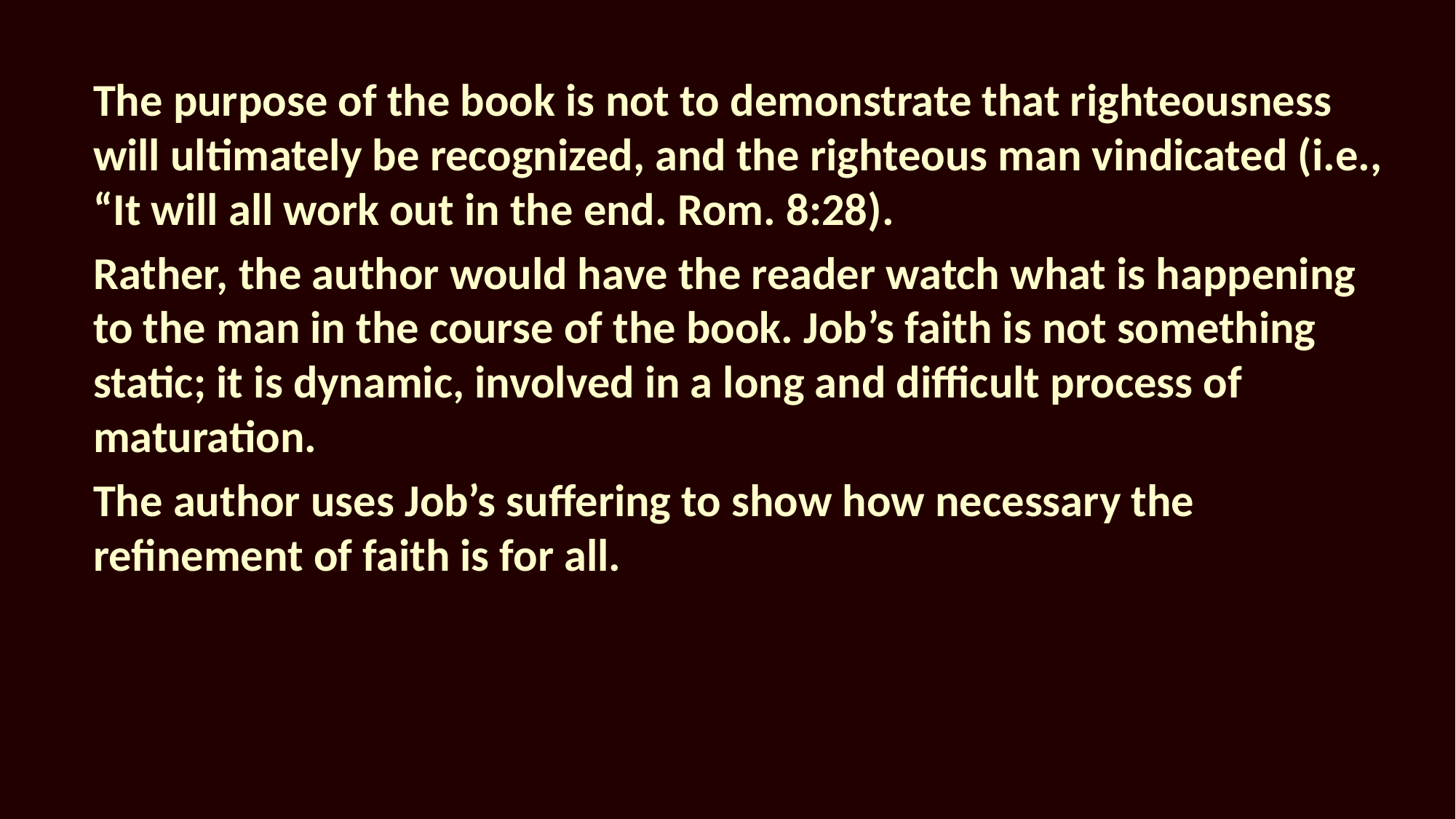

The purpose of the book is not to demonstrate that righteousness will ultimately be recognized, and the righteous man vindicated (i.e., “It will all work out in the end. Rom. 8:28).
Rather, the author would have the reader watch what is happening to the man in the course of the book. Job’s faith is not something static; it is dynamic, involved in a long and difficult process of maturation.
The author uses Job’s suffering to show how necessary the refinement of faith is for all.